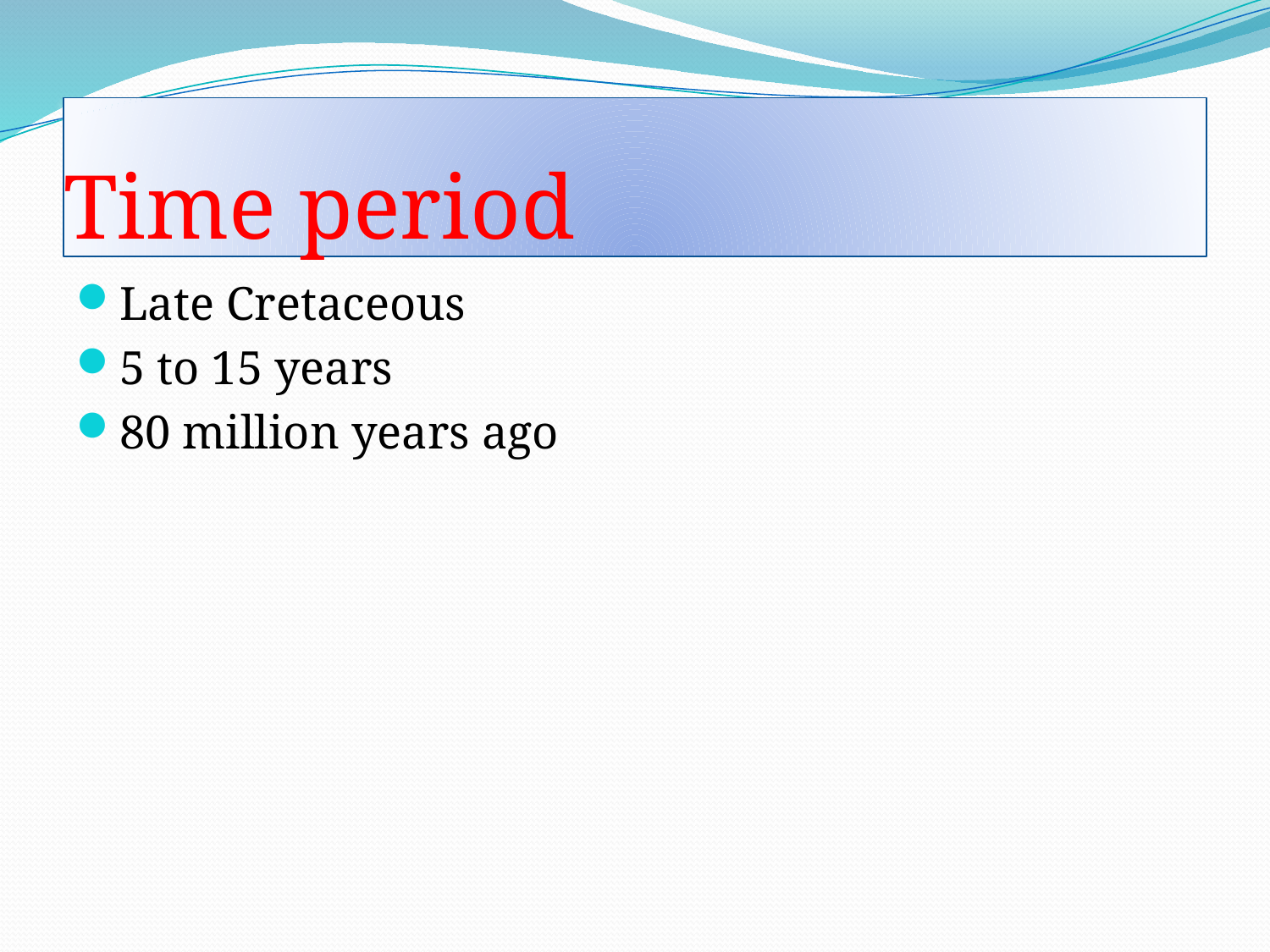

# Time period
Late Cretaceous
5 to 15 years
80 million years ago